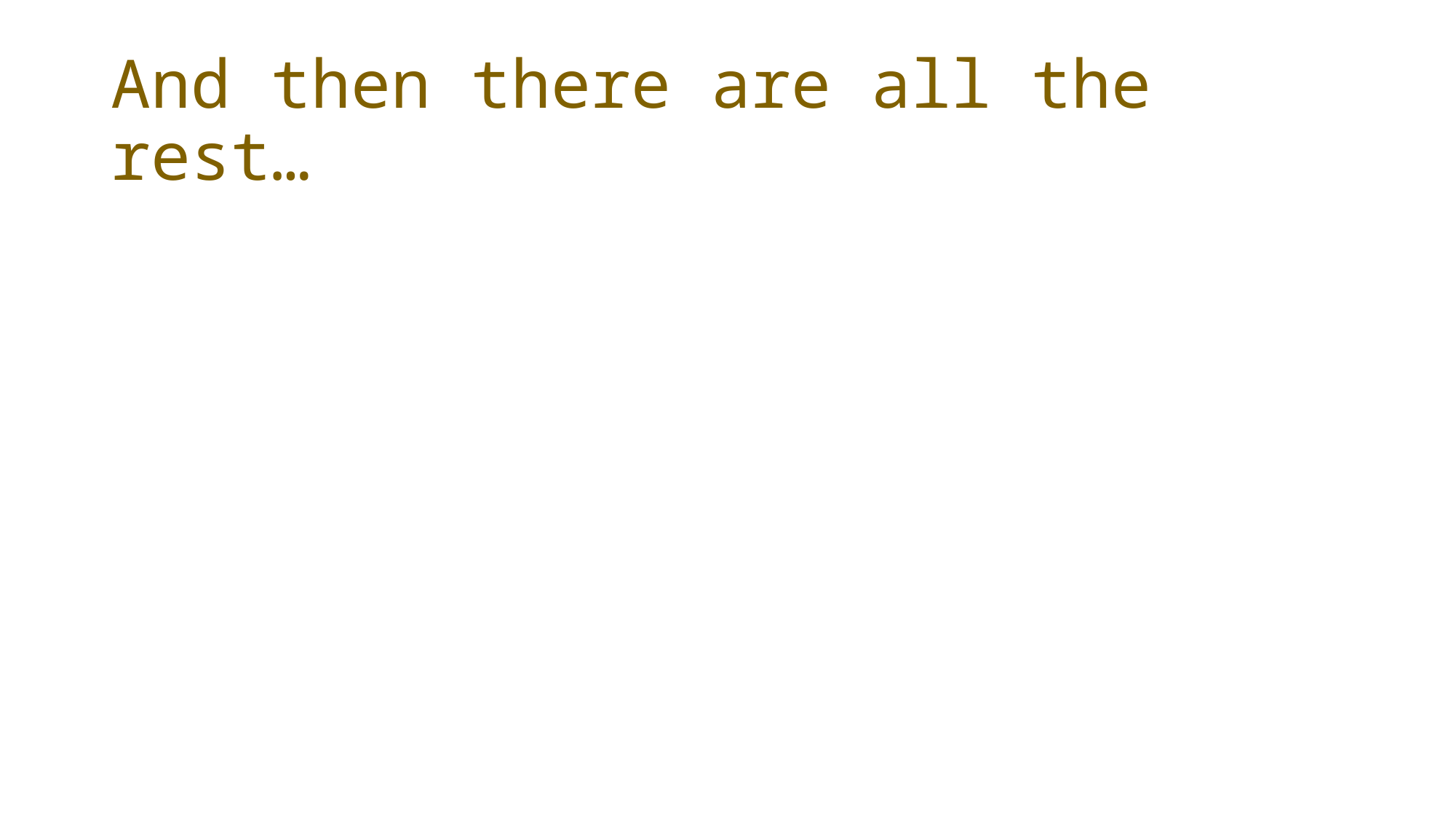

# And then there are all the rest…